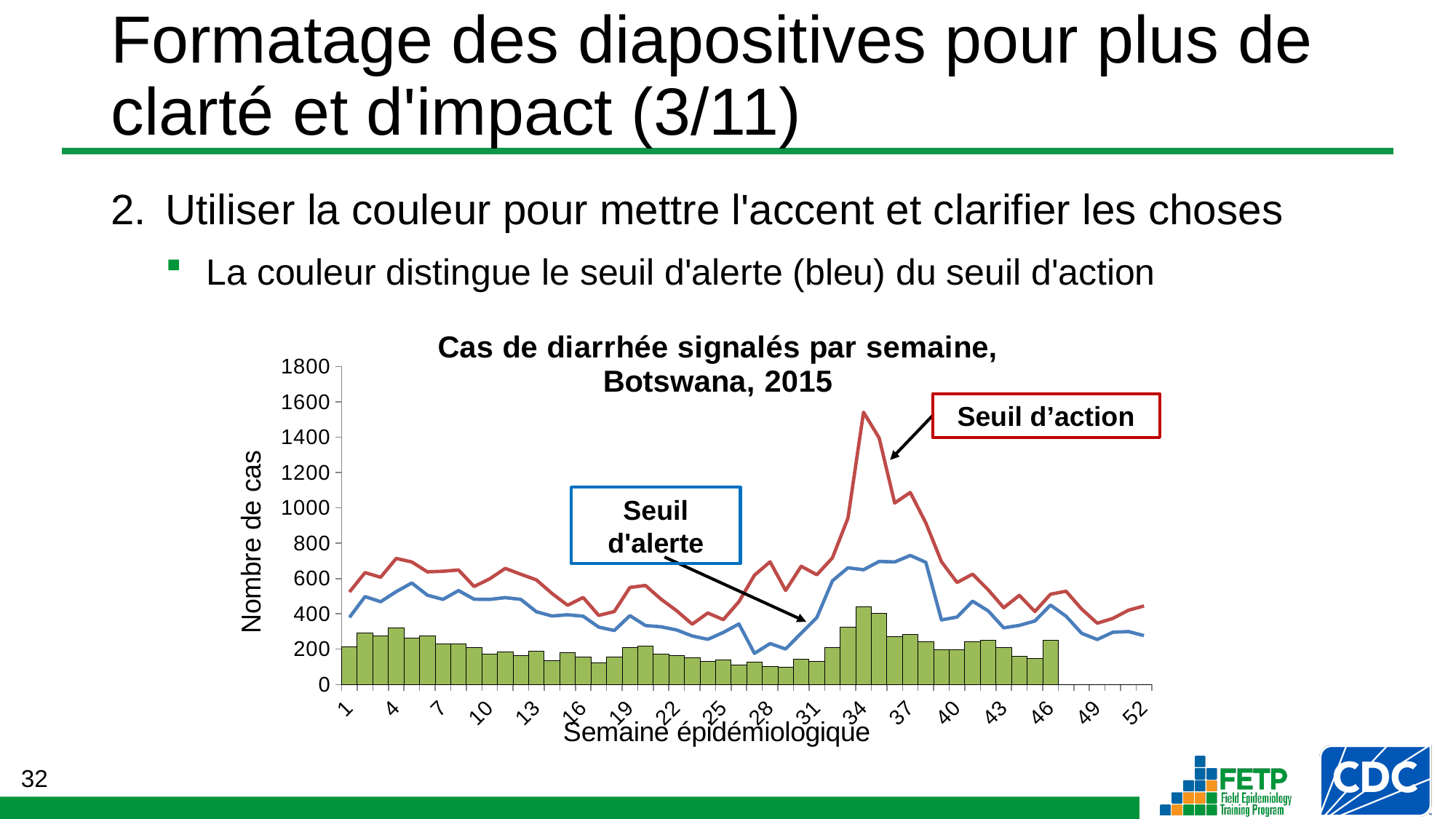

# Formatage des diapositives pour plus de clarté et d'impact (3/11)
Utiliser la couleur pour mettre l'accent et clarifier les choses
La couleur distingue le seuil d'alerte (bleu) du seuil d'action

### Chart: Cas de diarrhée signalés par semaine,
Botswana, 2015

| Category |  | Alerte | Action |
|---|---|---|---|
Seuil d’action
Seuil d'alerte